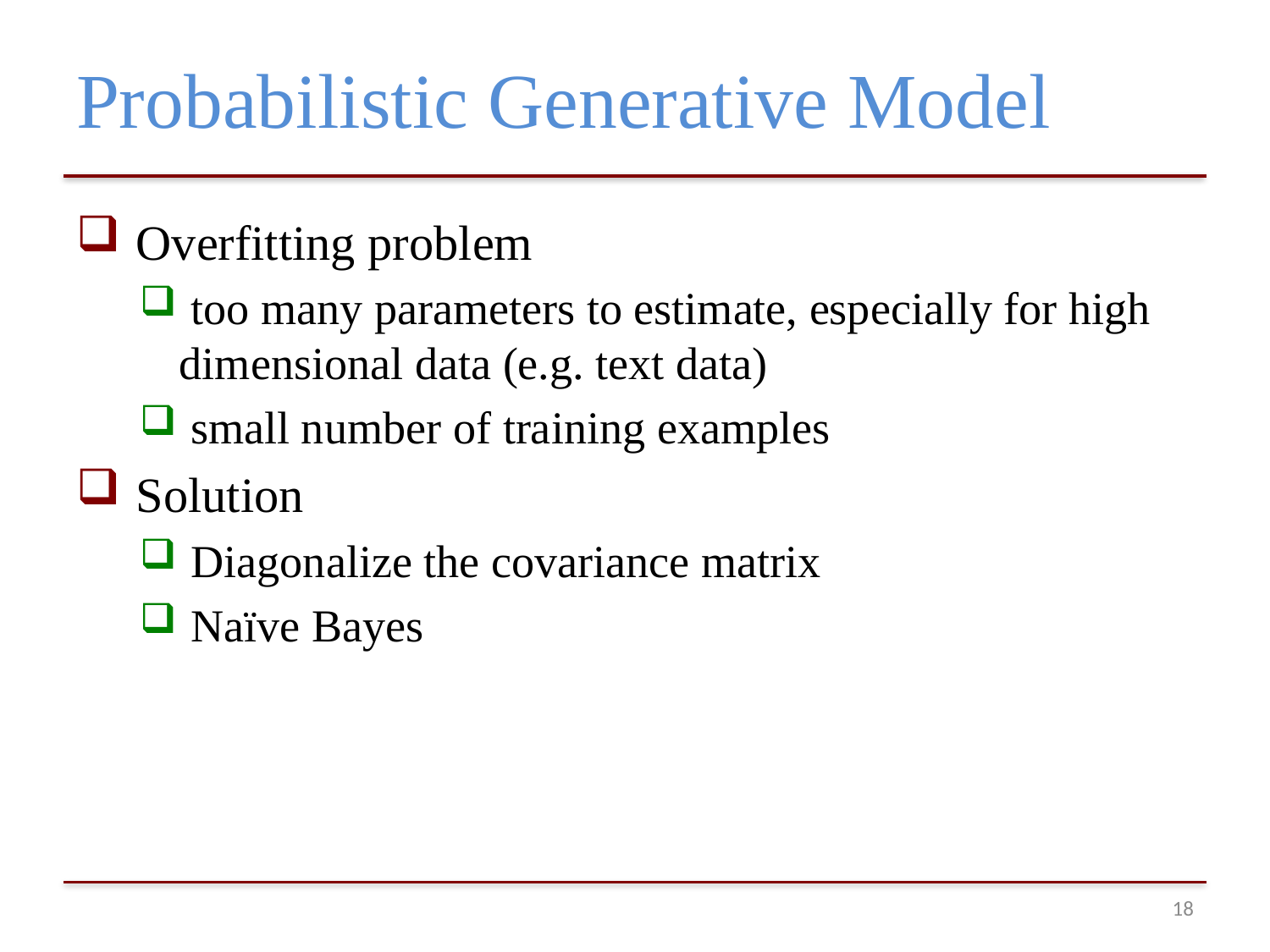

# Probabilistic Generative Model
 Overfitting problem
 too many parameters to estimate, especially for high dimensional data (e.g. text data)
 small number of training examples
 Solution
 Diagonalize the covariance matrix
 Naïve Bayes
18